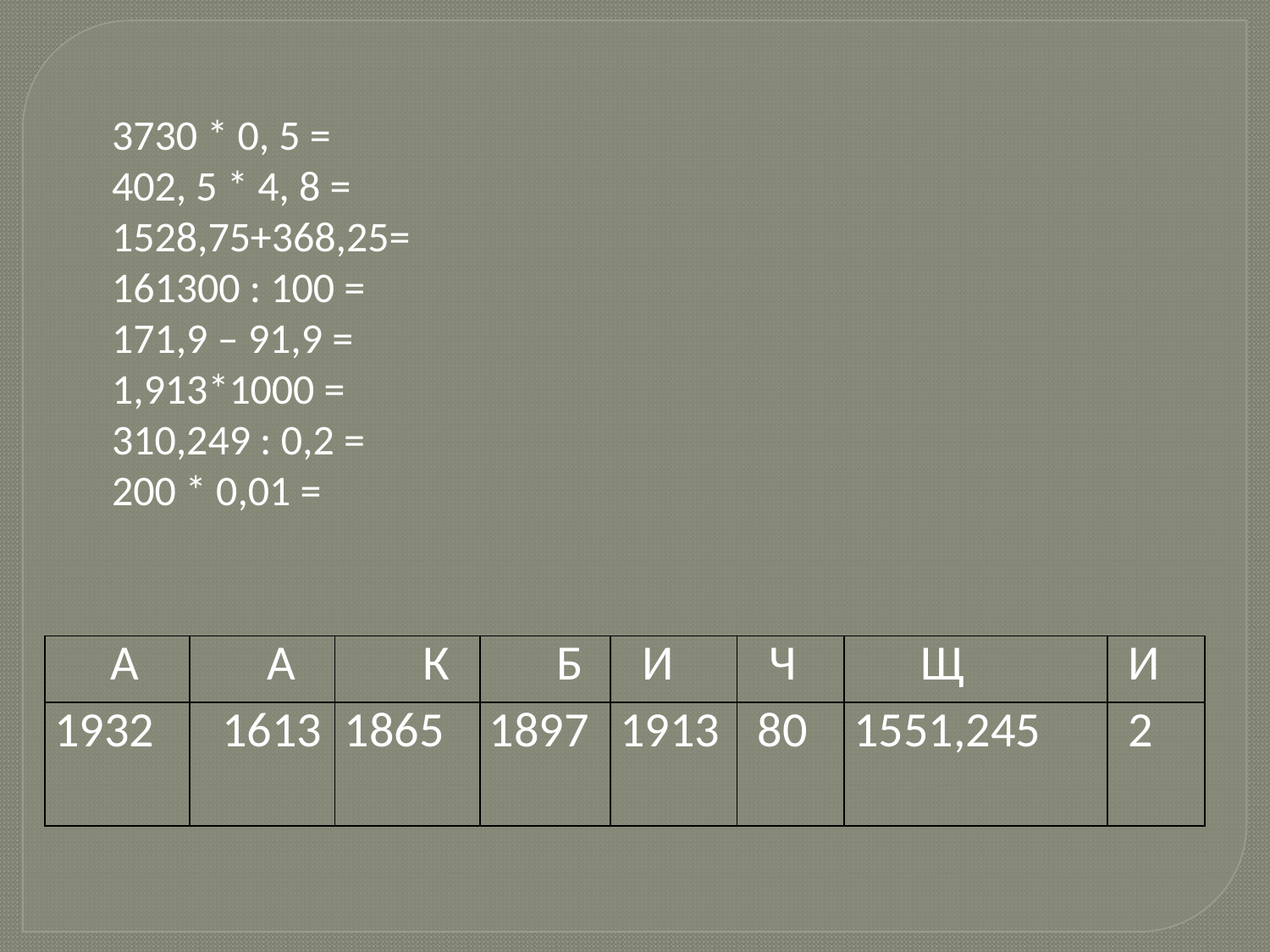

3730 * 0, 5 =
402, 5 * 4, 8 =
1528,75+368,25=
161300 : 100 =
171,9 – 91,9 =
1,913*1000 =
310,249 : 0,2 =
200 * 0,01 =

| А | А | К | Б | И | Ч | Щ | И |
| --- | --- | --- | --- | --- | --- | --- | --- |
| 1932 | 1613 | 1865 | 1897 | 1913 | 80 | 1551,245 | 2 |